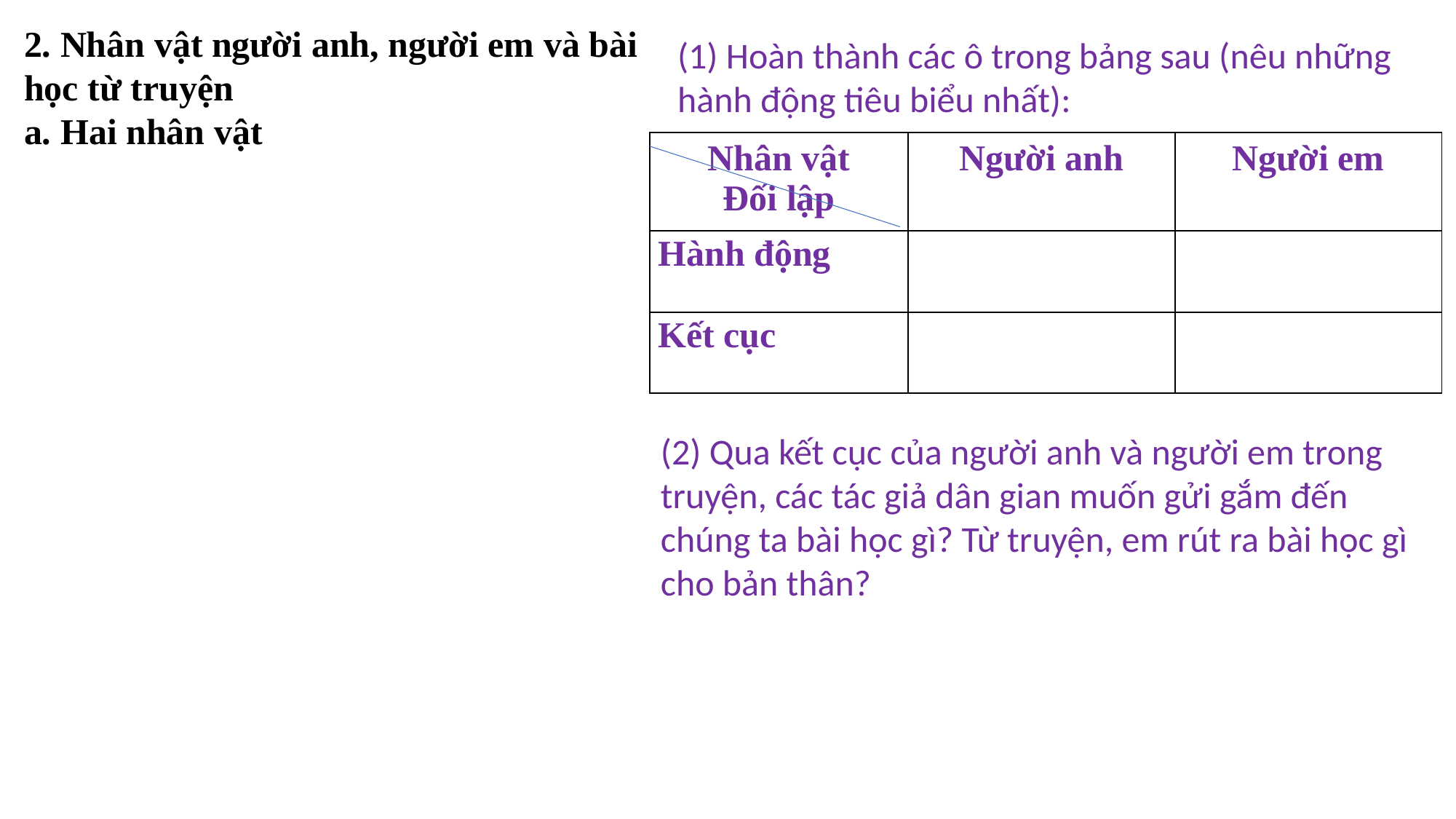

2. Nhân vật người anh, người em và bài học từ truyện
a. Hai nhân vật

(1) Hoàn thành các ô trong bảng sau (nêu những hành động tiêu biểu nhất):

| Nhân vật Đối lập | Người anh | Người em |
| --- | --- | --- |
| Hành động |  |  |
| Kết cục |  |  |
(2) Qua kết cục của người anh và người em trong truyện, các tác giả dân gian muốn gửi gắm đến chúng ta bài học gì? Từ truyện, em rút ra bài học gì cho bản thân?